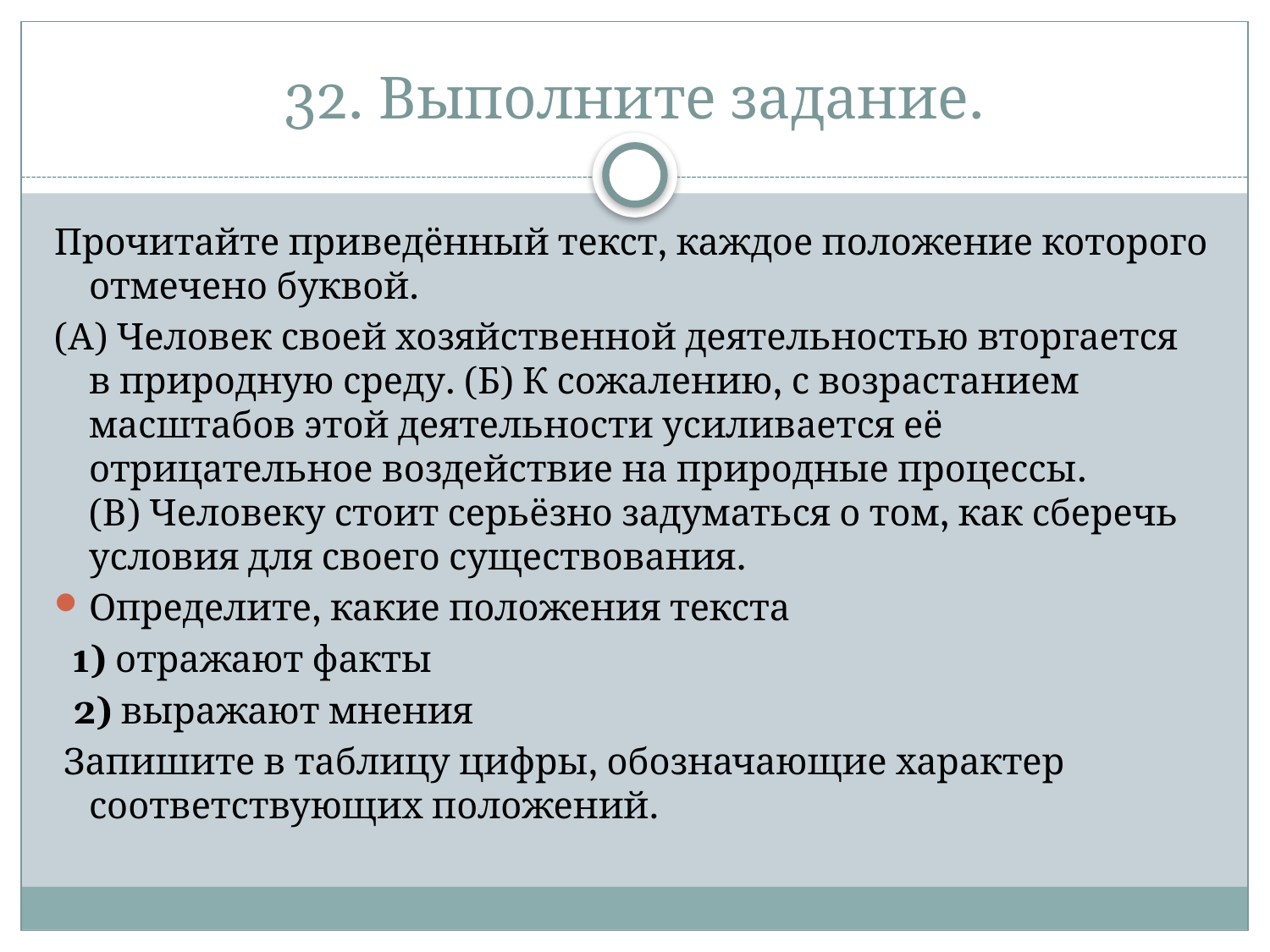

# 32. Выполните задание.
Прочитайте приведённый текст, каждое положение которого отмечено буквой.
(А) Человек своей хозяйственной деятельностью вторгается 
в природную среду. (Б) К сожалению, с возрастанием масштабов этой деятельности усиливается её отрицательное воздействие на природные процессы. (В) Человеку стоит серьёзно задуматься о том, как сберечь условия для своего существования.
Определите, какие положения текста
  1) отражают факты
  2) выражают мнения
 Запишите в таблицу цифры, обозначающие характер соответствующих положений.